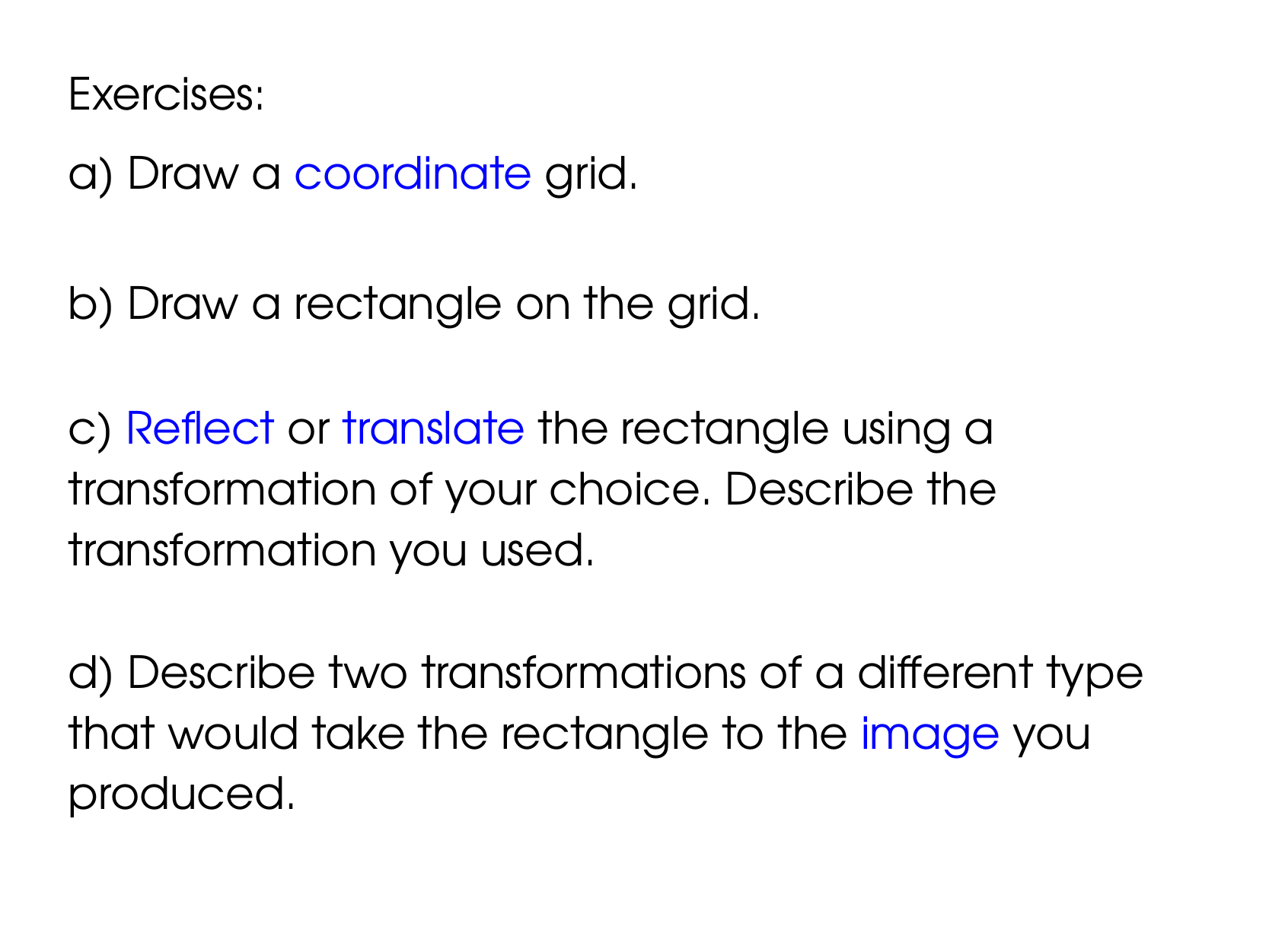

Exercises:
a) Draw a coordinate grid.
b) Draw a rectangle on the grid.
c) Reflect or translate the rectangle using a transformation of your choice. Describe the transformation you used.
d) Describe two transformations of a different type that would take the rectangle to the image you produced.